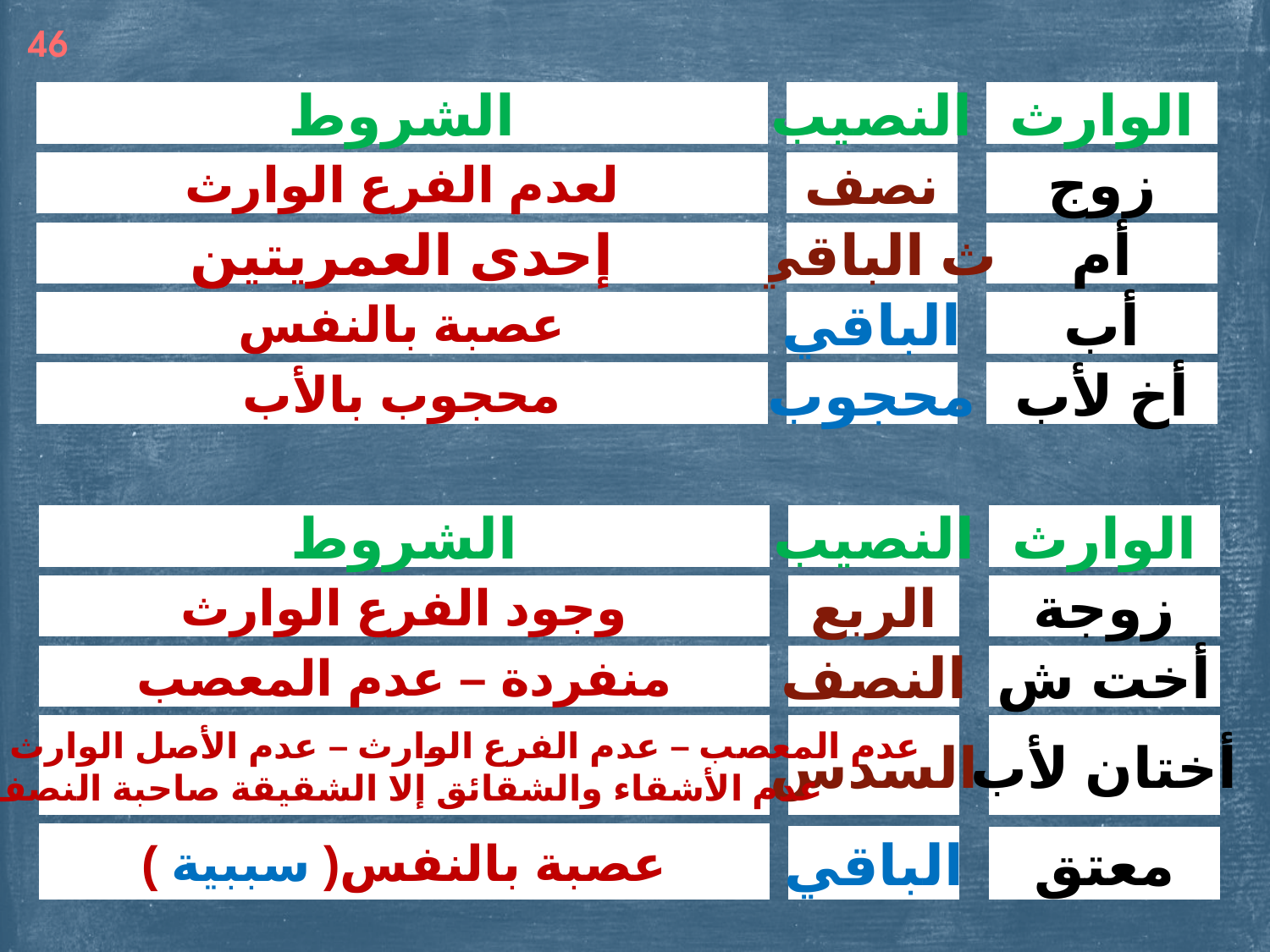

46
الشروط
النصيب
الوارث
لعدم الفرع الوارث
نصف
زوج
إحدى العمريتين
ث الباقي
أم
عصبة بالنفس
الباقي
أب
محجوب بالأب
محجوب
أخ لأب
الشروط
النصيب
الوارث
وجود الفرع الوارث
الربع
زوجة
منفردة – عدم المعصب
النصف
أخت ش
عدم المعصب – عدم الفرع الوارث – عدم الأصل الوارث المذكر
عدم الأشقاء والشقائق إلا الشقيقة صاحبة النصف
السدس
أختان لأب
عصبة بالنفس( سببية )
الباقي
معتق